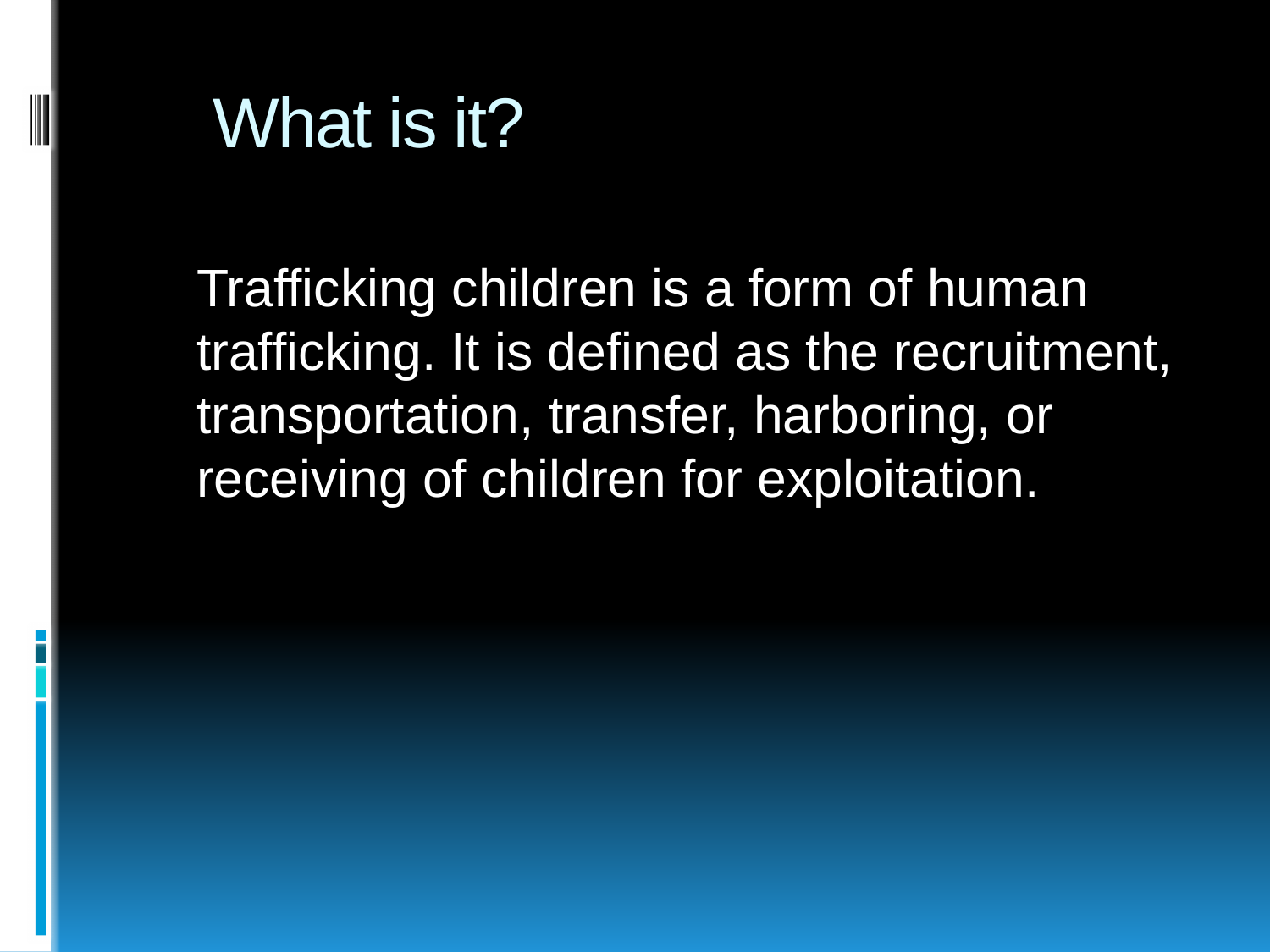

# What is it?
	Trafficking children is a form of human trafficking. It is defined as the recruitment, transportation, transfer, harboring, or receiving of children for exploitation.